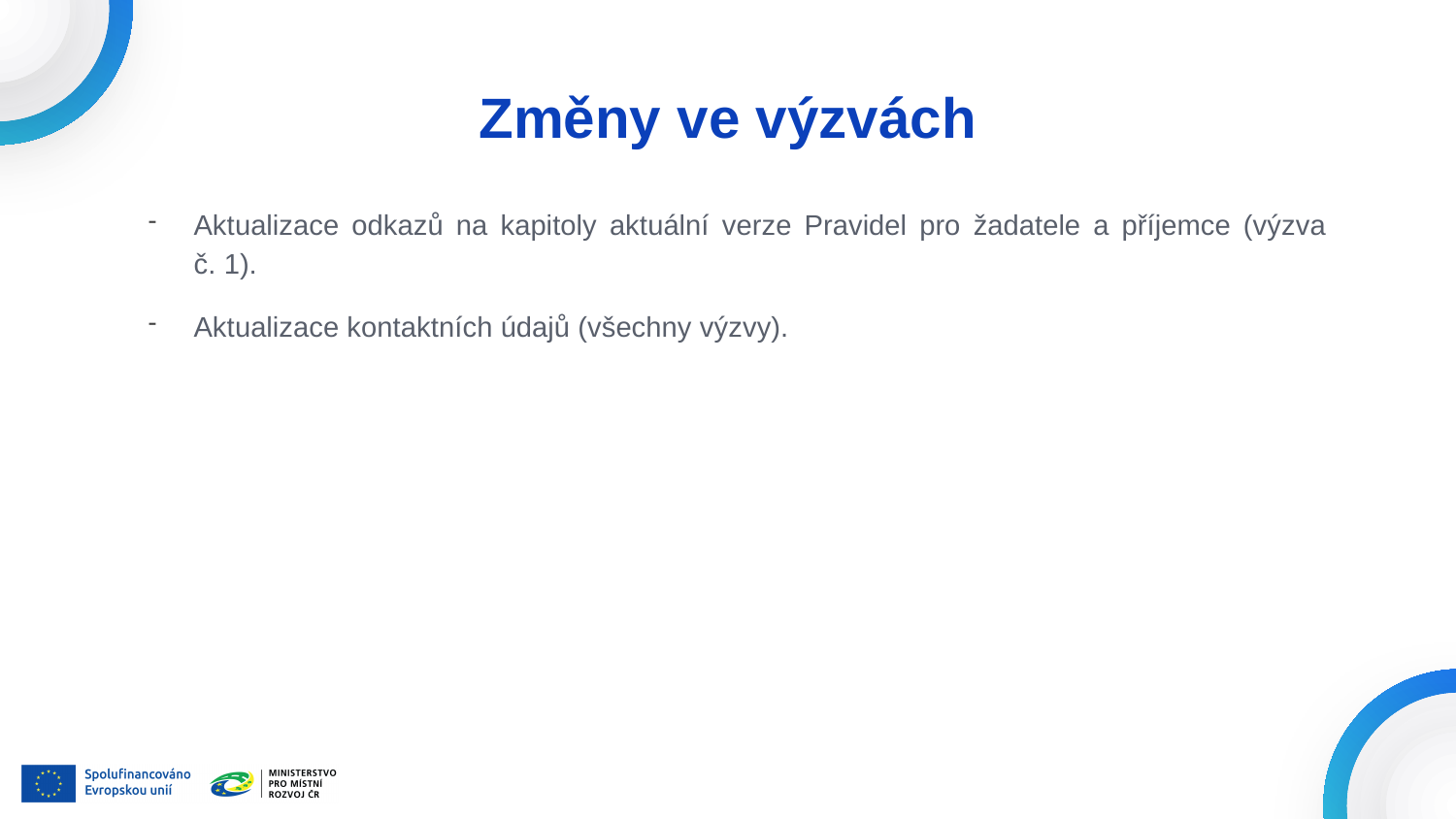

# Změny ve výzvách

Aktualizace odkazů na kapitoly aktuální verze Pravidel pro žadatele a příjemce (výzva č. 1).
Aktualizace kontaktních údajů (všechny výzvy).